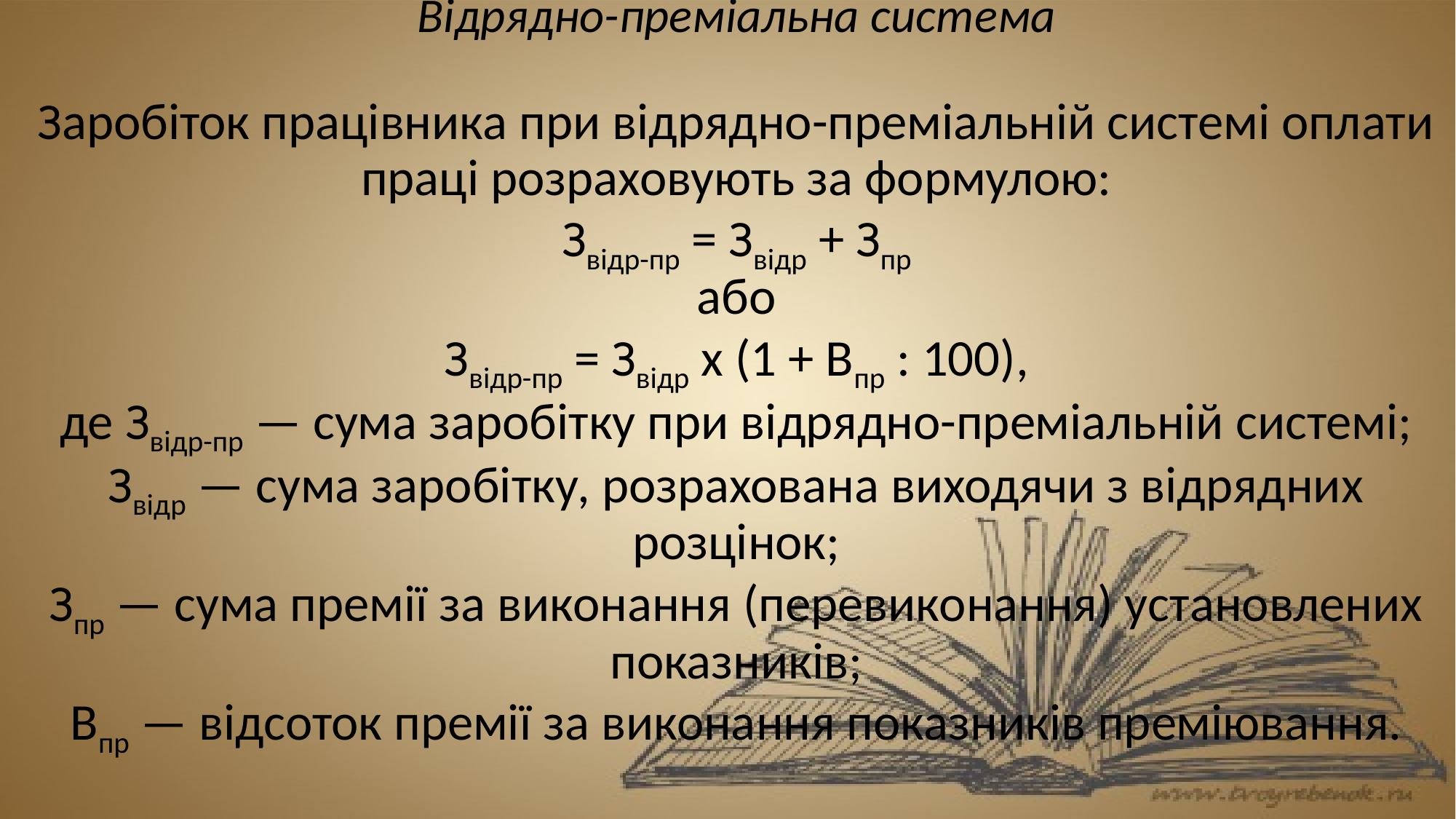

# Відрядно-преміальна система Заробіток працівника при відрядно-преміальній системі оплати праці розраховують за формулою: Звідр-пр = Звідр + Зпр або Звідр-пр = Звідр х (1 + Впр : 100), де Звідр-пр — сума заробітку при відрядно-преміальній системі; Звідр — сума заробітку, розрахована виходячи з відрядних розцінок; Зпр — сума премії за виконання (перевиконання) установлених показників; Впр — відсоток премії за виконання показників преміювання.